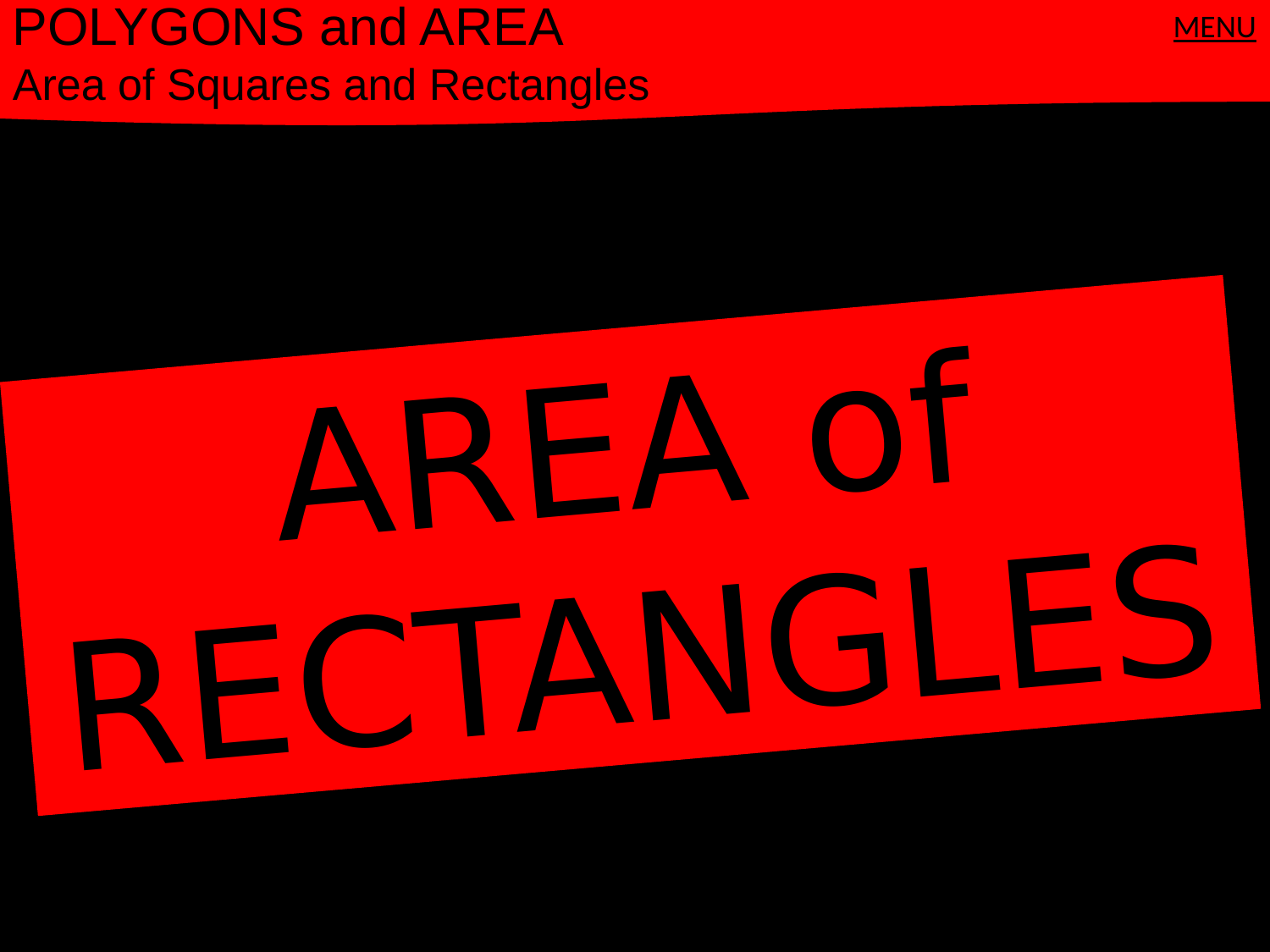

POLYGONS and AREA
Area of Squares and Rectangles
MENU
AREA of RECTANGLES